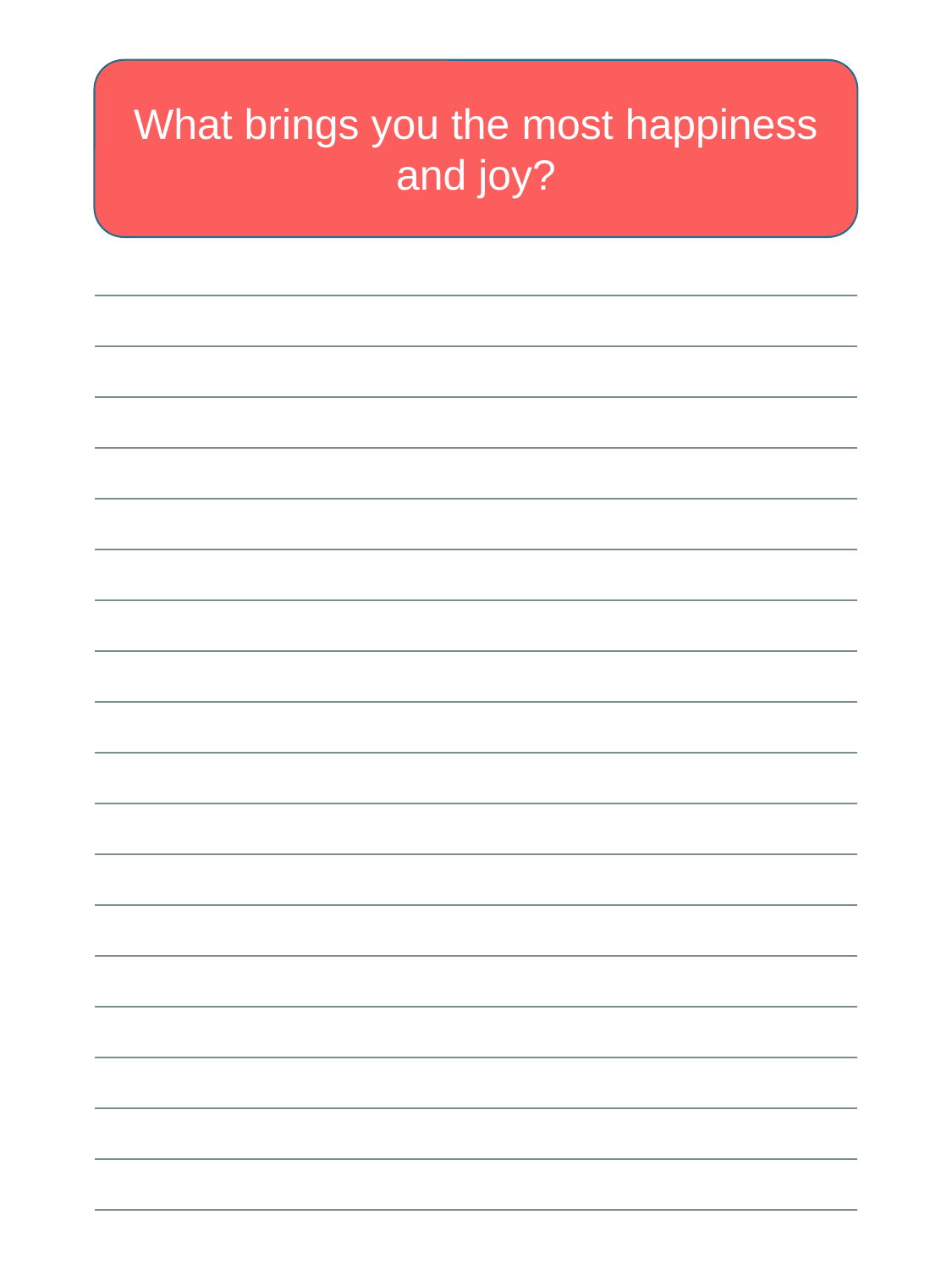

What brings you the most happiness and joy?
|  |
| --- |
|  |
|  |
|  |
|  |
|  |
|  |
|  |
|  |
|  |
|  |
|  |
|  |
|  |
|  |
|  |
|  |
|  |